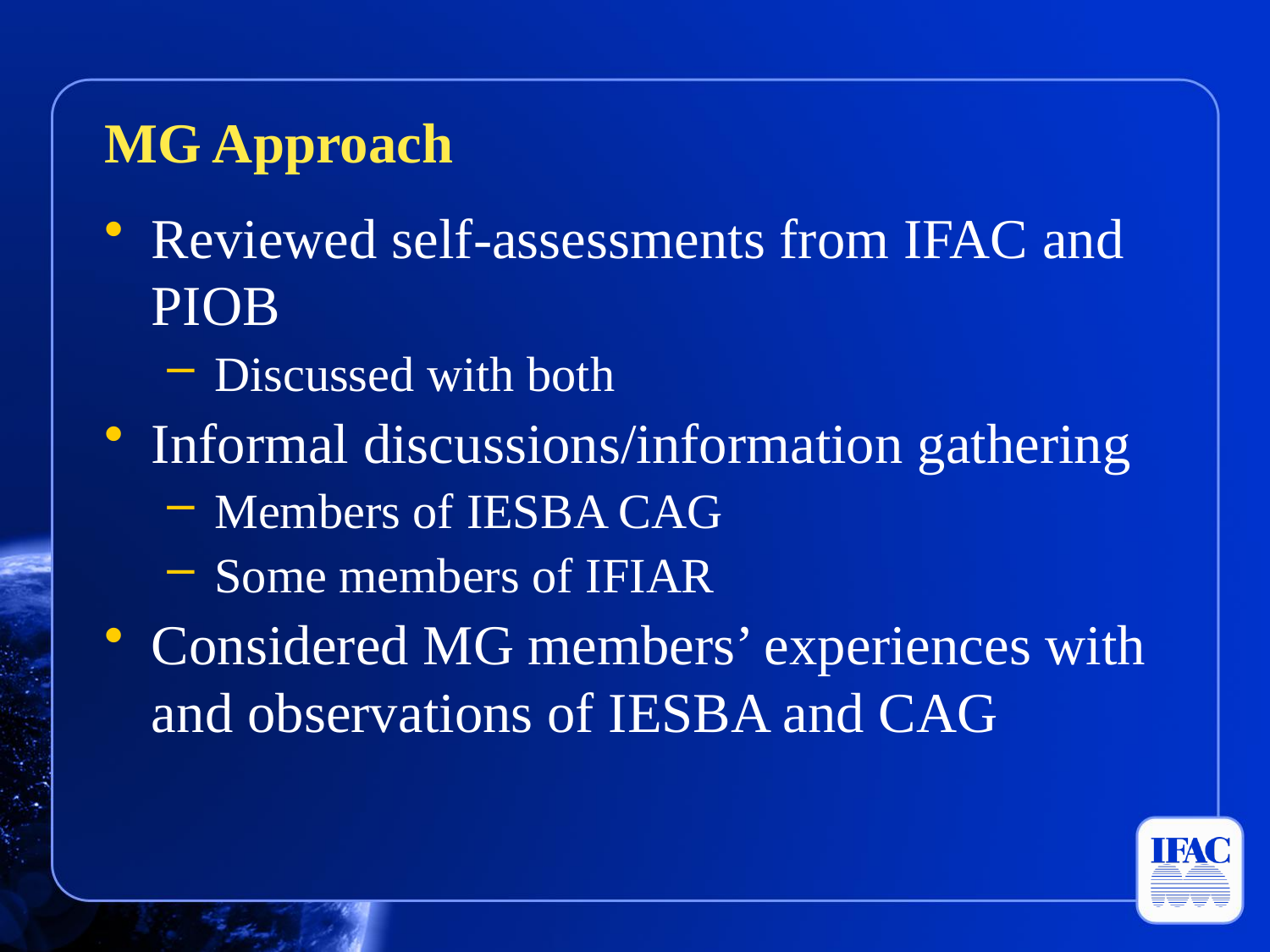

MG Approach
Reviewed self-assessments from IFAC and PIOB
Discussed with both
Informal discussions/information gathering
Members of IESBA CAG
Some members of IFIAR
Considered MG members’ experiences with and observations of IESBA and CAG